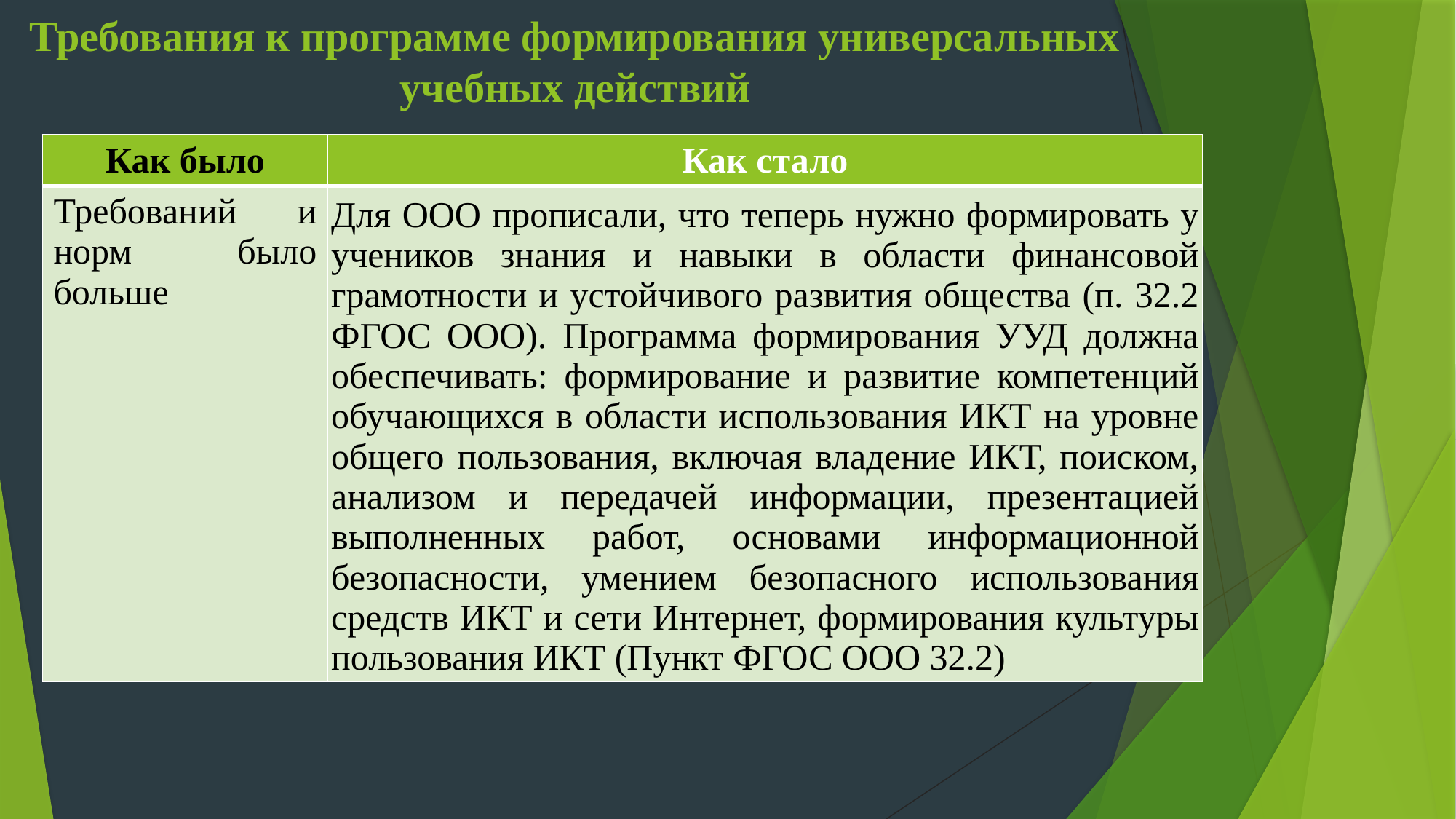

# Требования к программе формирования универсальных учебных действий
| Как было | Как стало |
| --- | --- |
| Требований и норм было больше | Для ООО прописали, что теперь нужно формировать у учеников знания и навыки в области финансовой грамотности и устойчивого развития общества (п. 32.2 ФГОС ООО). Программа формирования УУД должна обеспечивать: формирование и развитие компетенций обучающихся в области использования ИКТ на уровне общего пользования, включая владение ИКТ, поиском, анализом и передачей информации, презентацией выполненных работ, основами информационной безопасности, умением безопасного использования средств ИКТ и сети Интернет, формирования культуры пользования ИКТ (Пункт ФГОС ООО 32.2) |